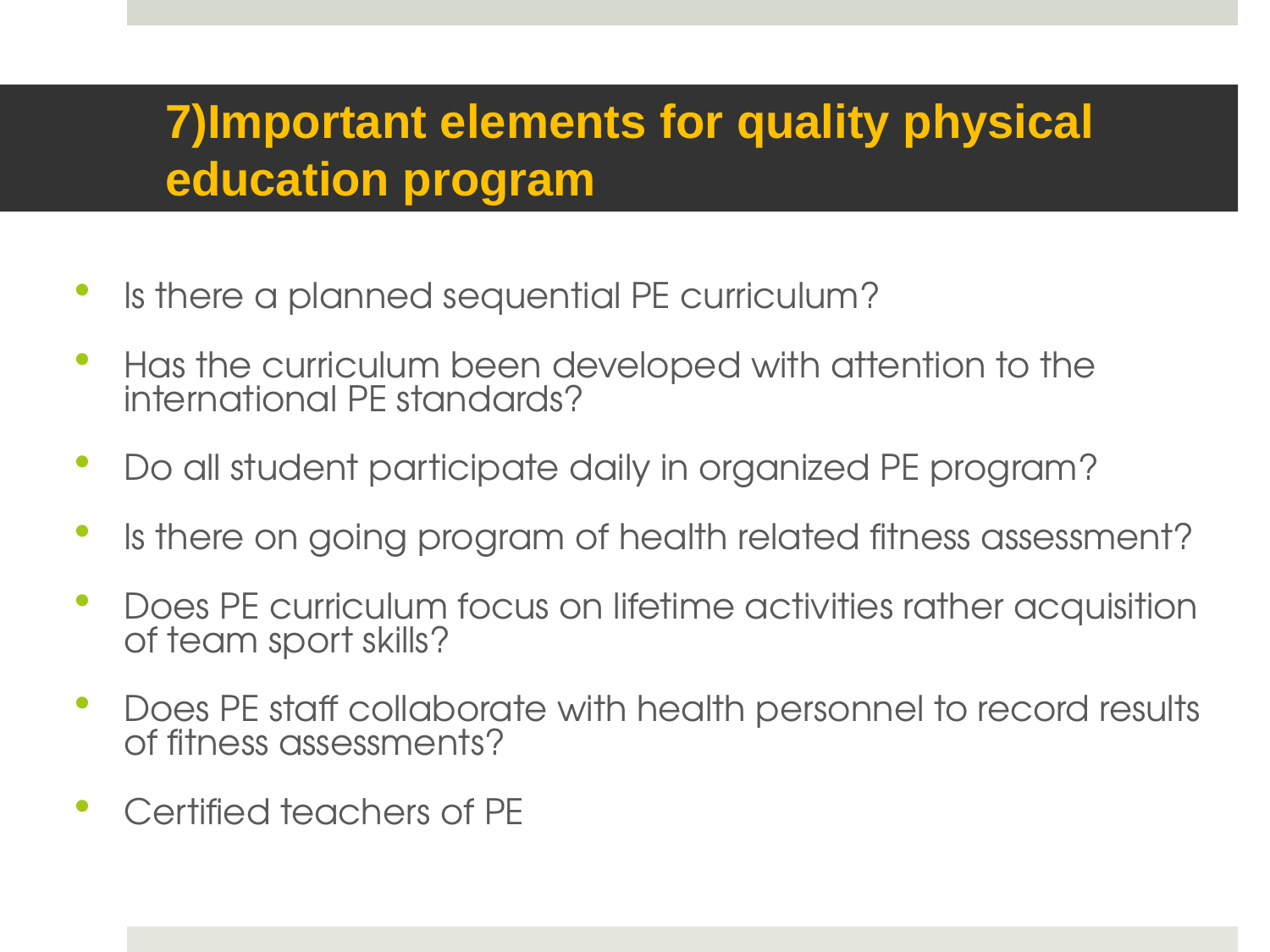

# 7)Important elements for quality physical education program
Is there a planned sequential PE curriculum?
Has the curriculum been developed with attention to the international PE standards?
Do all student participate daily in organized PE program?
Is there on going program of health related fitness assessment?
Does PE curriculum focus on lifetime activities rather acquisition of team sport skills?
Does PE staff collaborate with health personnel to record results of fitness assessments?
Certified teachers of PE